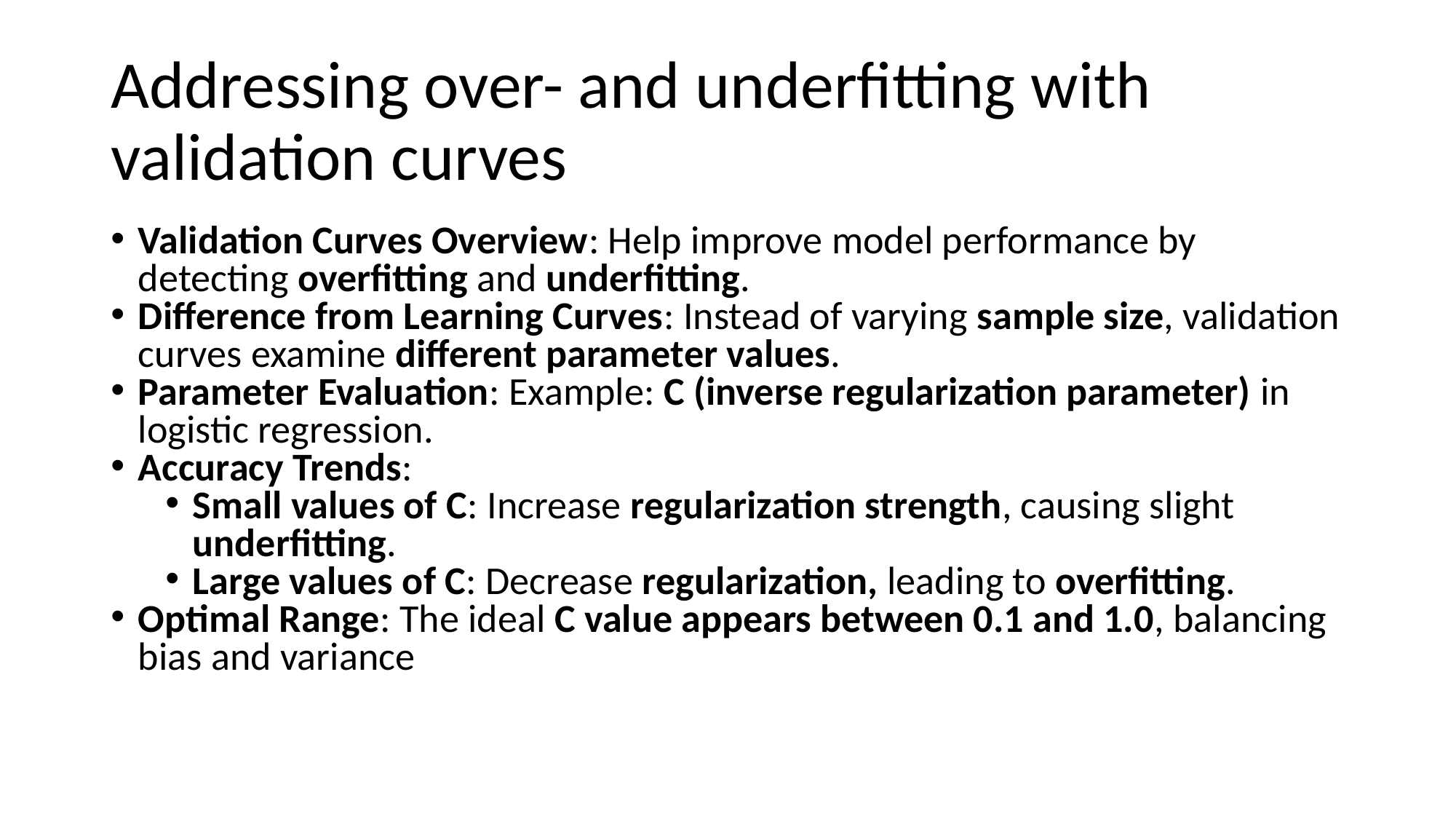

# Addressing over- and underfitting with validation curves
Validation Curves Overview: Help improve model performance by detecting overfitting and underfitting.
Difference from Learning Curves: Instead of varying sample size, validation curves examine different parameter values.
Parameter Evaluation: Example: C (inverse regularization parameter) in logistic regression.
Accuracy Trends:
Small values of C: Increase regularization strength, causing slight underfitting.
Large values of C: Decrease regularization, leading to overfitting.
Optimal Range: The ideal C value appears between 0.1 and 1.0, balancing bias and variance